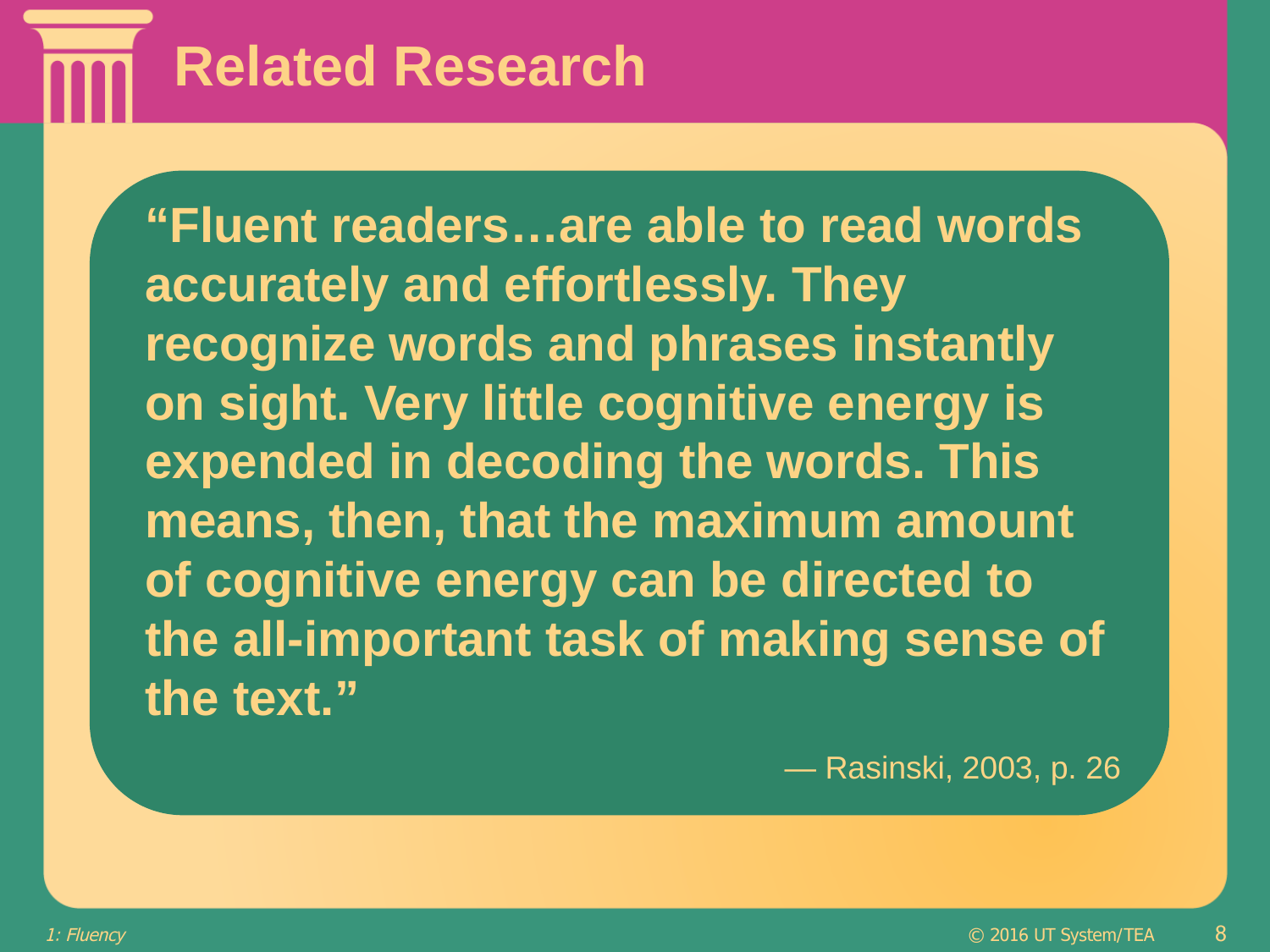

# Related Research

“Fluent readers…are able to read words accurately and effortlessly. They recognize words and phrases instantly on sight. Very little cognitive energy is expended in decoding the words. This means, then, that the maximum amount of cognitive energy can be directed to the all-important task of making sense of the text.”
— Rasinski, 2003, p. 26